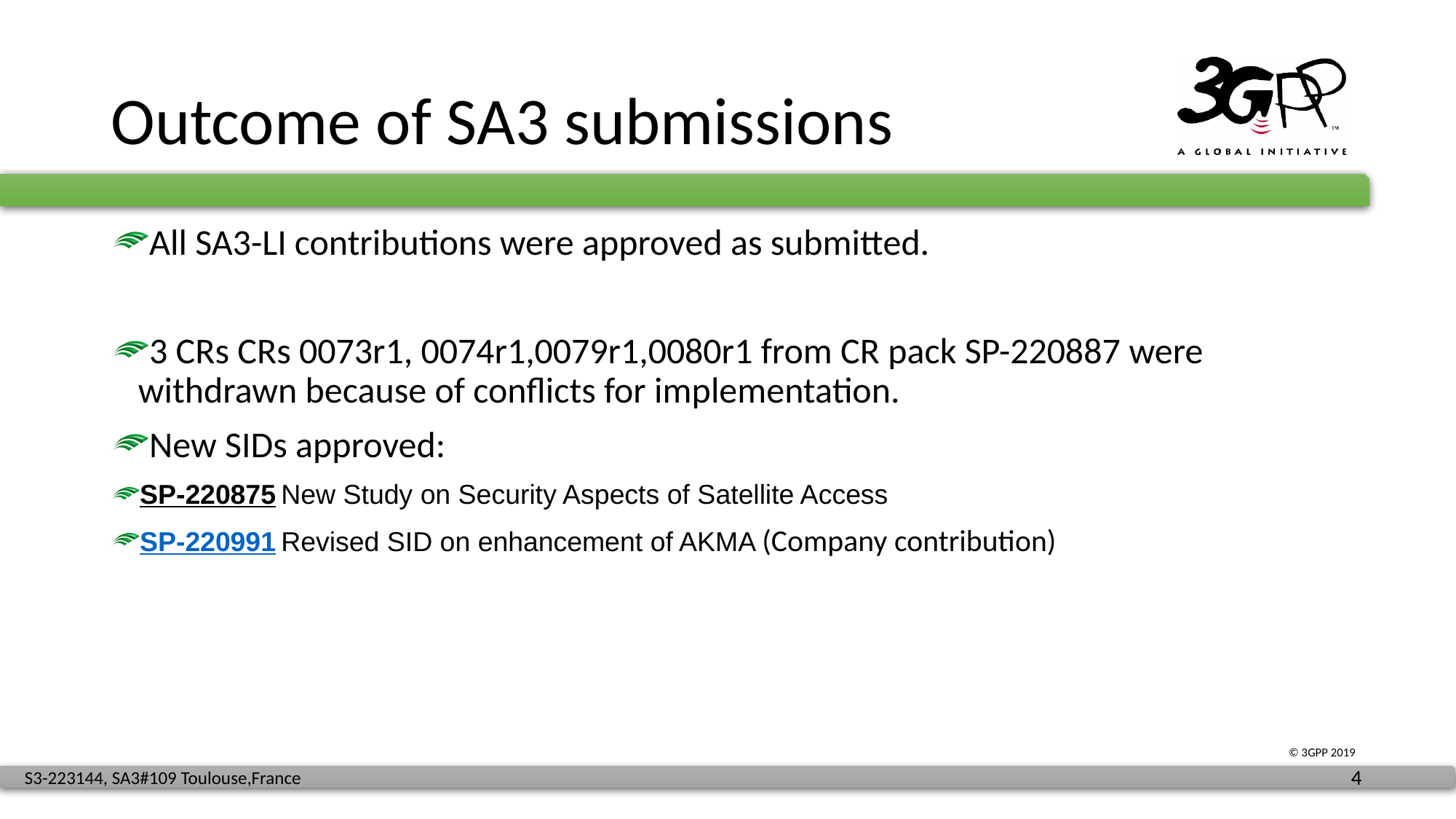

# Outcome of SA3 submissions
All SA3-LI contributions were approved as submitted.

3 CRs CRs 0073r1, 0074r1,0079r1,0080r1 from CR pack SP-220887 were  withdrawn because of conflicts for implementation.
New SIDs approved:
SP-220875 New Study on Security Aspects of Satellite Access
SP-220991 Revised SID on enhancement of AKMA (Company contribution)